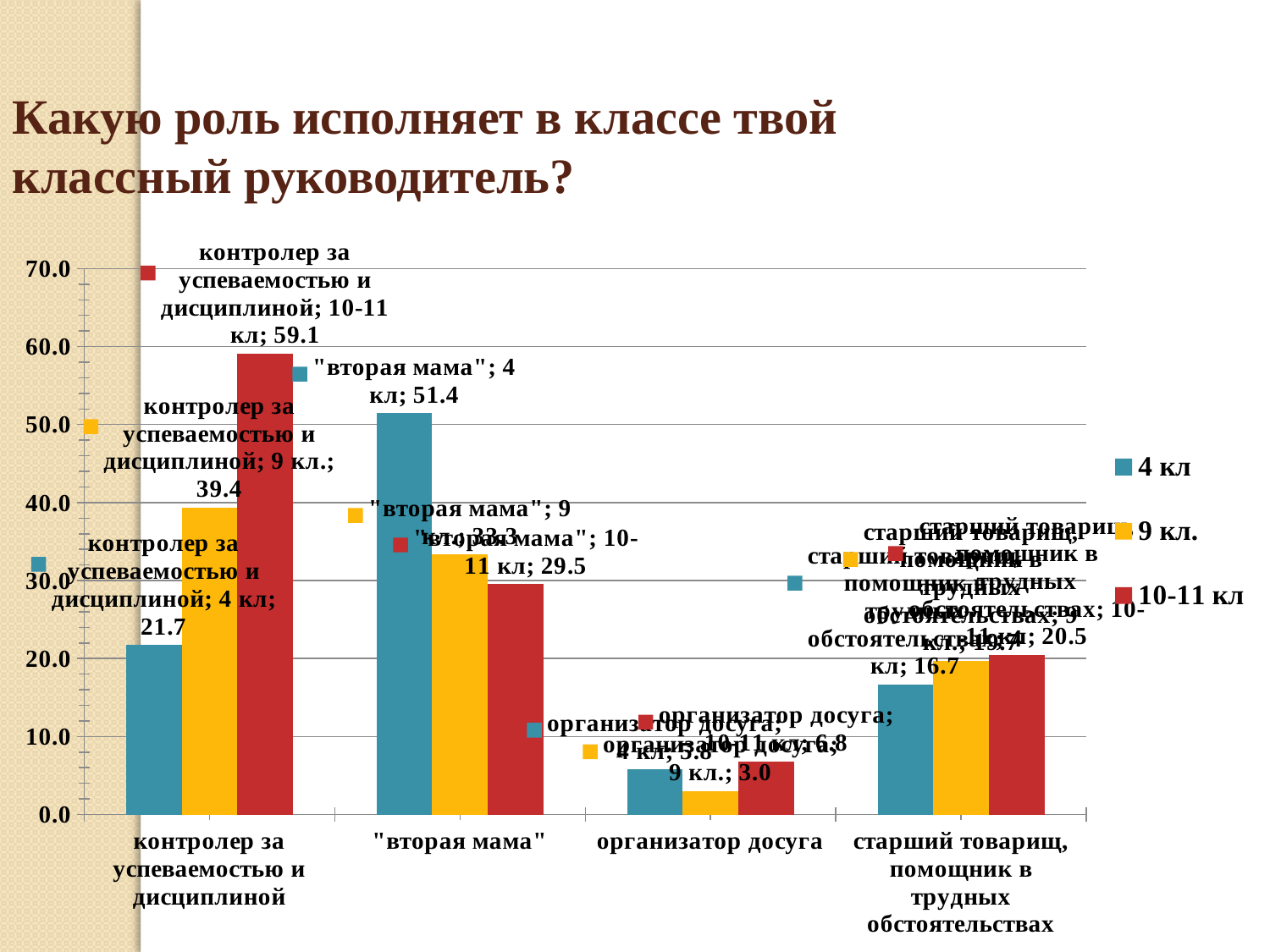

Какую роль исполняет в классе твой  классный руководитель?

### Chart

| Category | 4 кл | 9 кл. | 10-11 кл |
|---|---|---|---|
| контролер за успеваемостью и дисциплиной | 21.73913043478261 | 39.39393939393941 | 59.090909090909115 |
| "вторая мама" | 51.44927536231884 | 33.333333333333336 | 29.545454545454547 |
| организатор досуга | 5.7971014492753605 | 3.0303030303030303 | 6.818181818181815 |
| старший товарищ, помощник в трудных обстоятельствах | 16.666666666666668 | 19.696969696969692 | 20.454545454545453 |